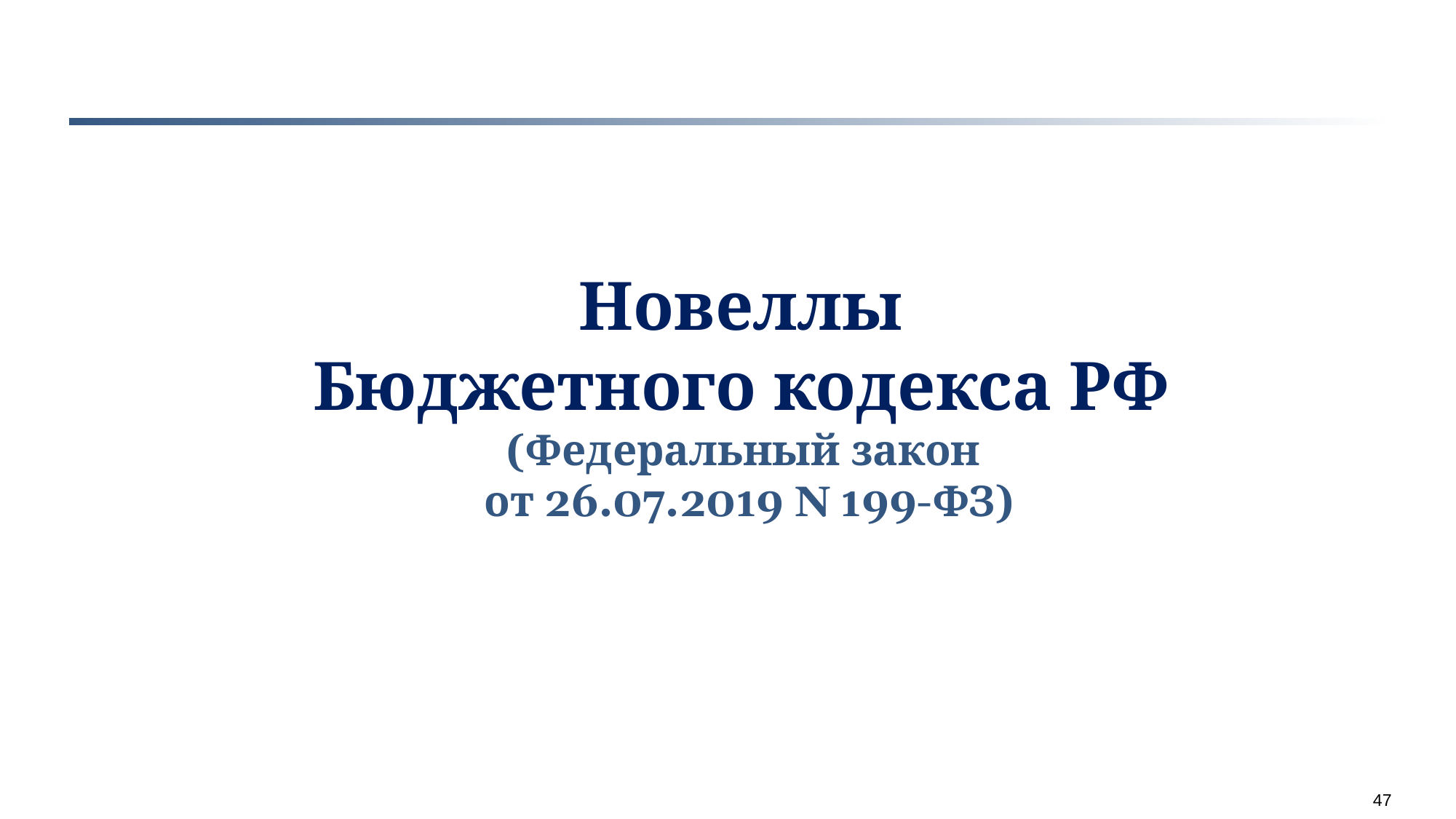

# Новеллы Бюджетного кодекса РФ (Федеральный закон от 26.07.2019 N 199-ФЗ)